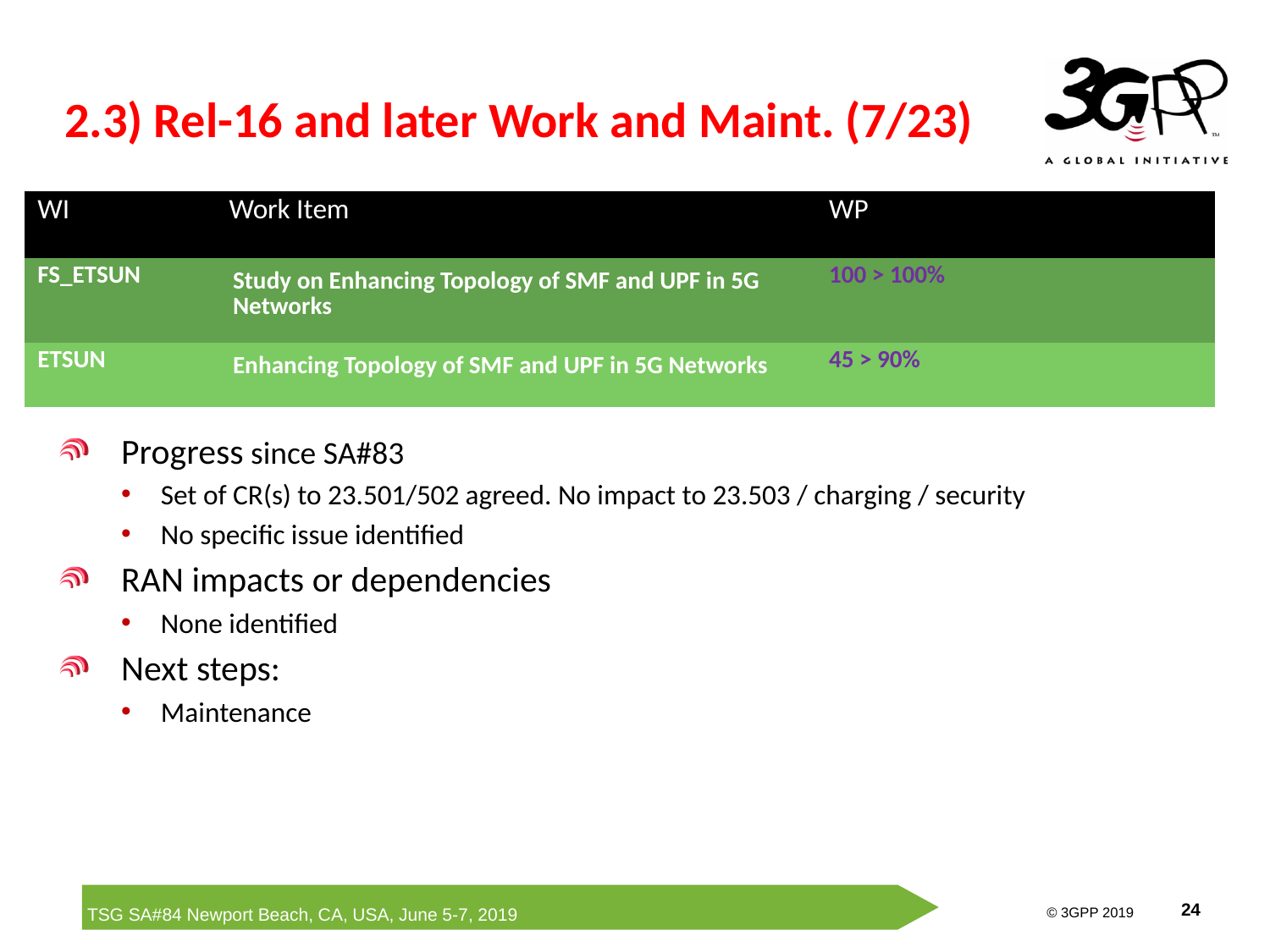

# 2.3) Rel-16 and later Work and Maint. (7/23)
| WI | Work Item | WP |  |  |
| --- | --- | --- | --- | --- |
| FS\_ETSUN | Study on Enhancing Topology of SMF and UPF in 5G Networks | 100 > 100% |  |  |
| ETSUN | Enhancing Topology of SMF and UPF in 5G Networks | 45 > 90% |  |  |
Progress since SA#83
Set of CR(s) to 23.501/502 agreed. No impact to 23.503 / charging / security
No specific issue identified
RAN impacts or dependencies
None identified
Next steps:
Maintenance